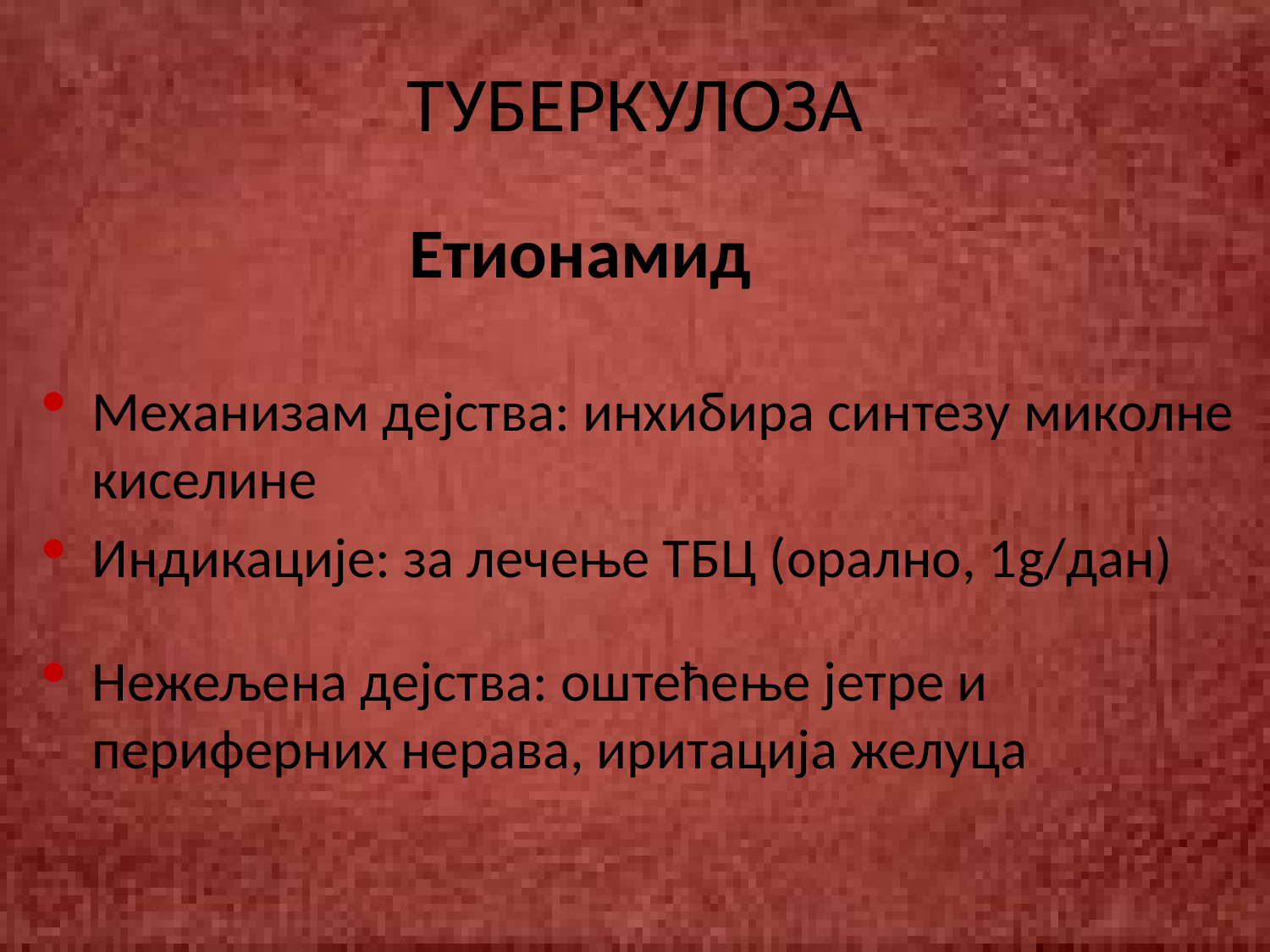

# ТУБЕРКУЛОЗА
                       Етионамид

Механизам дејства: инхибира синтезу миколне киселине
Индикације: за лечење ТБЦ (орално, 1g/дан)

Нежељена дејства: оштећење јетре и периферних нерава, иритација желуца